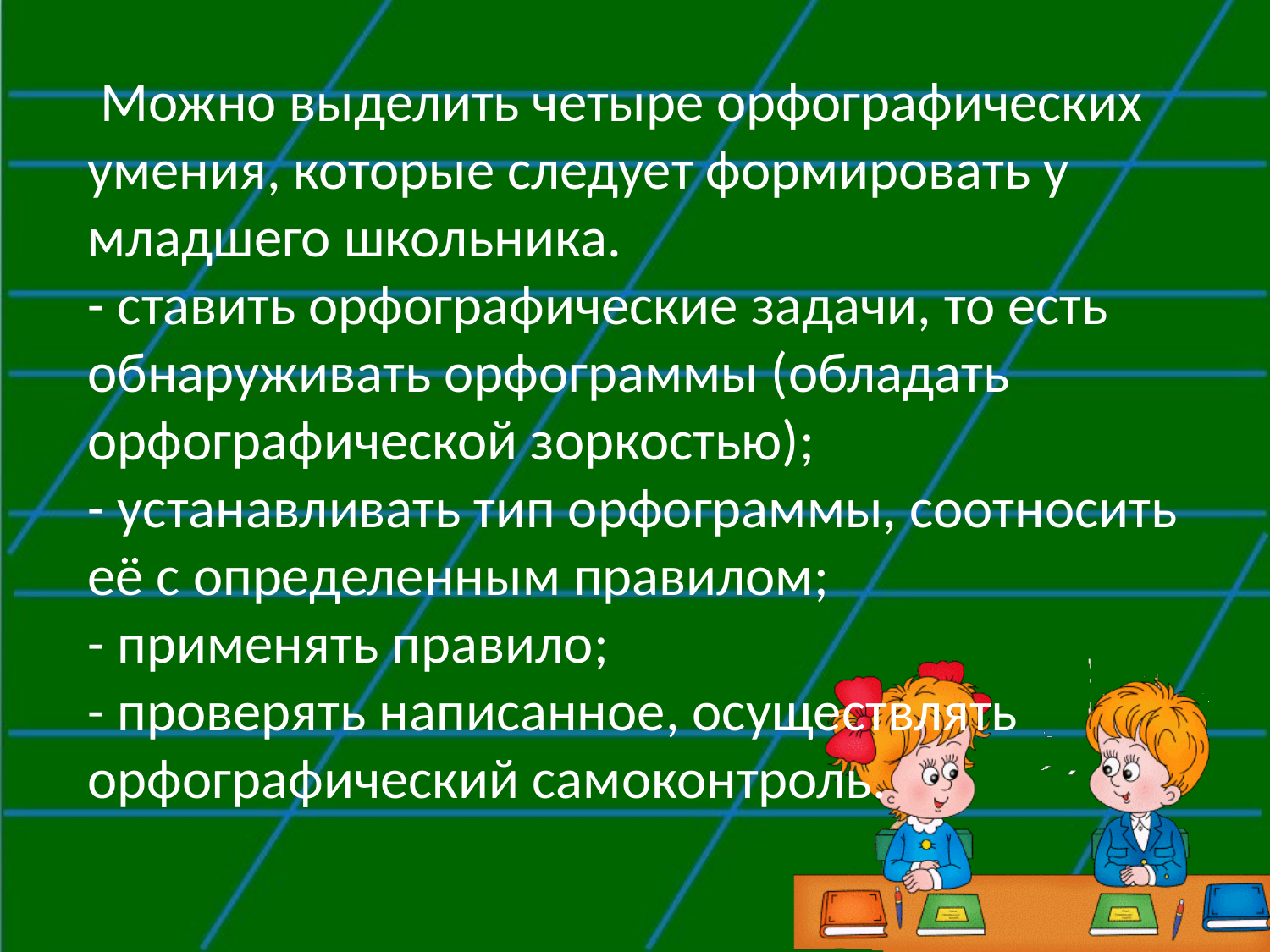

# Можно выделить четыре орфографических умения, которые следует формировать у младшего школьника. - ставить орфографические задачи, то есть обнаруживать орфограммы (обладать орфографической зоркостью); - устанавливать тип орфограммы, соотносить её с определенным правилом; - применять правило; - проверять написанное, осуществлять орфографический самоконтроль.